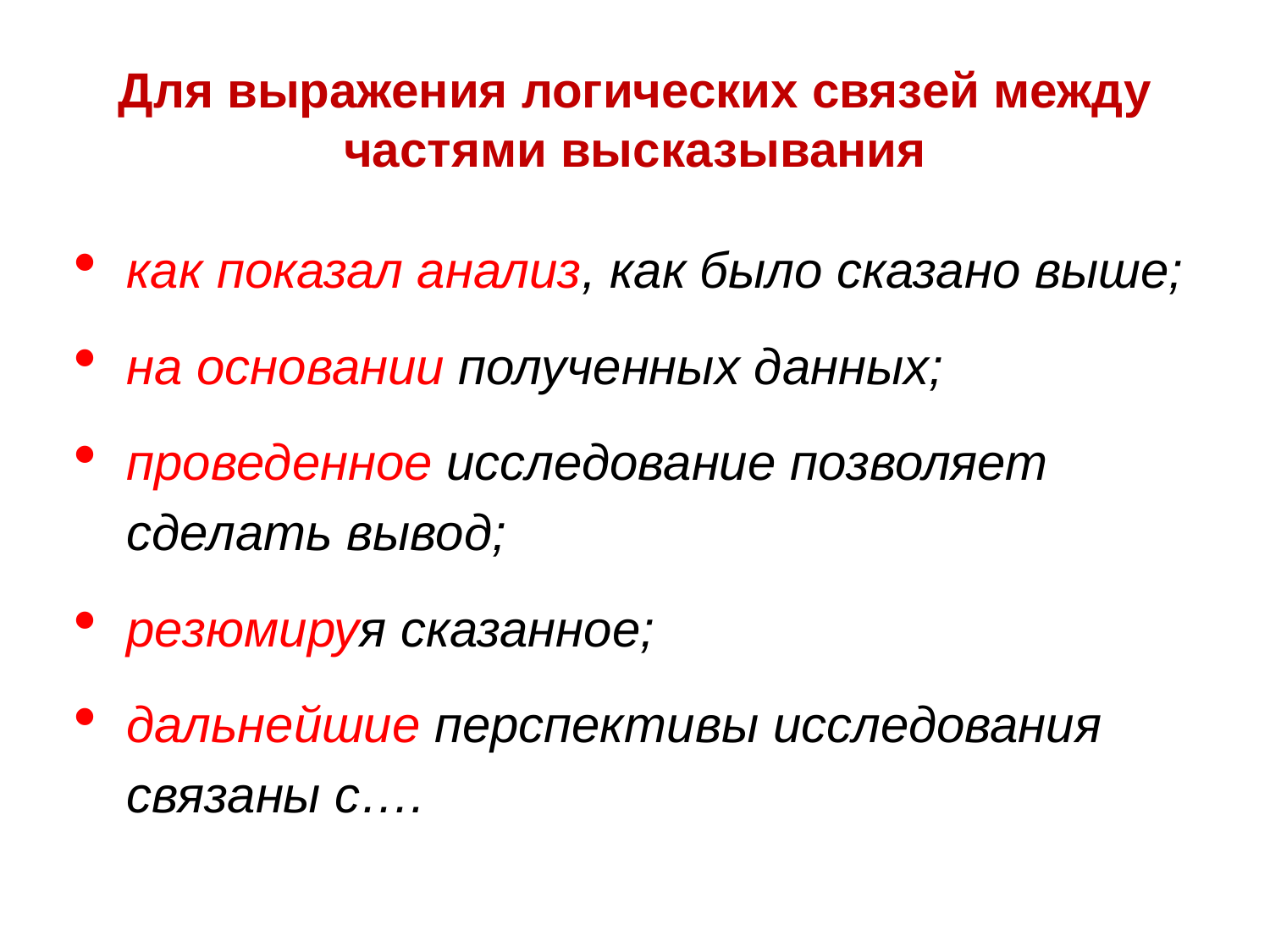

# Для выражения логических связей между частями высказывания
как показал анализ, как было сказано выше;
на основании полученных данных;
проведенное исследование позволяет сделать вывод;
резюмируя сказанное;
дальнейшие перспективы исследования связаны с….